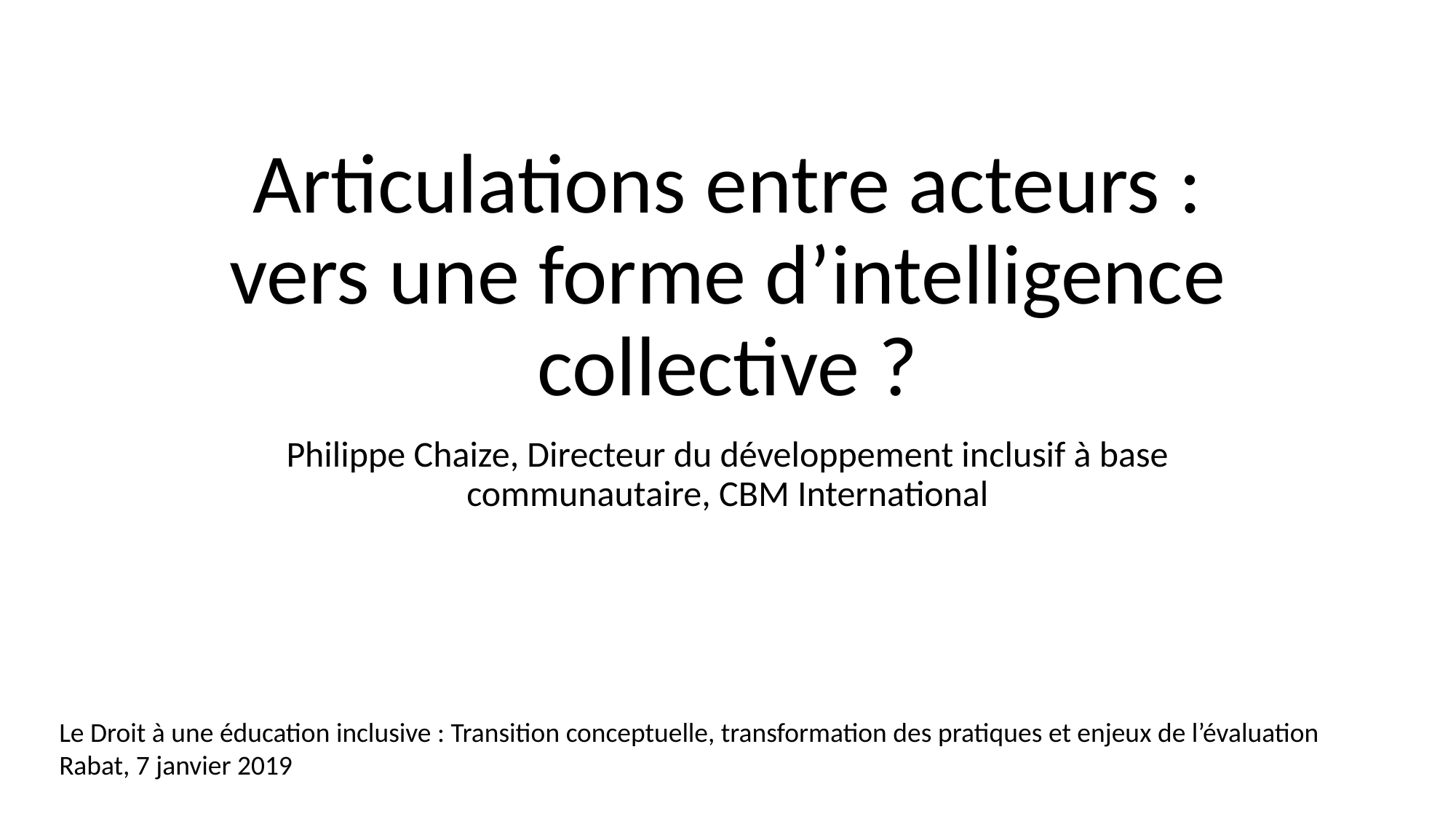

# Articulations entre acteurs : vers une forme d’intelligence collective ?
Philippe Chaize, Directeur du développement inclusif à base communautaire, CBM International
Le Droit à une éducation inclusive : Transition conceptuelle, transformation des pratiques et enjeux de l’évaluation
Rabat, 7 janvier 2019